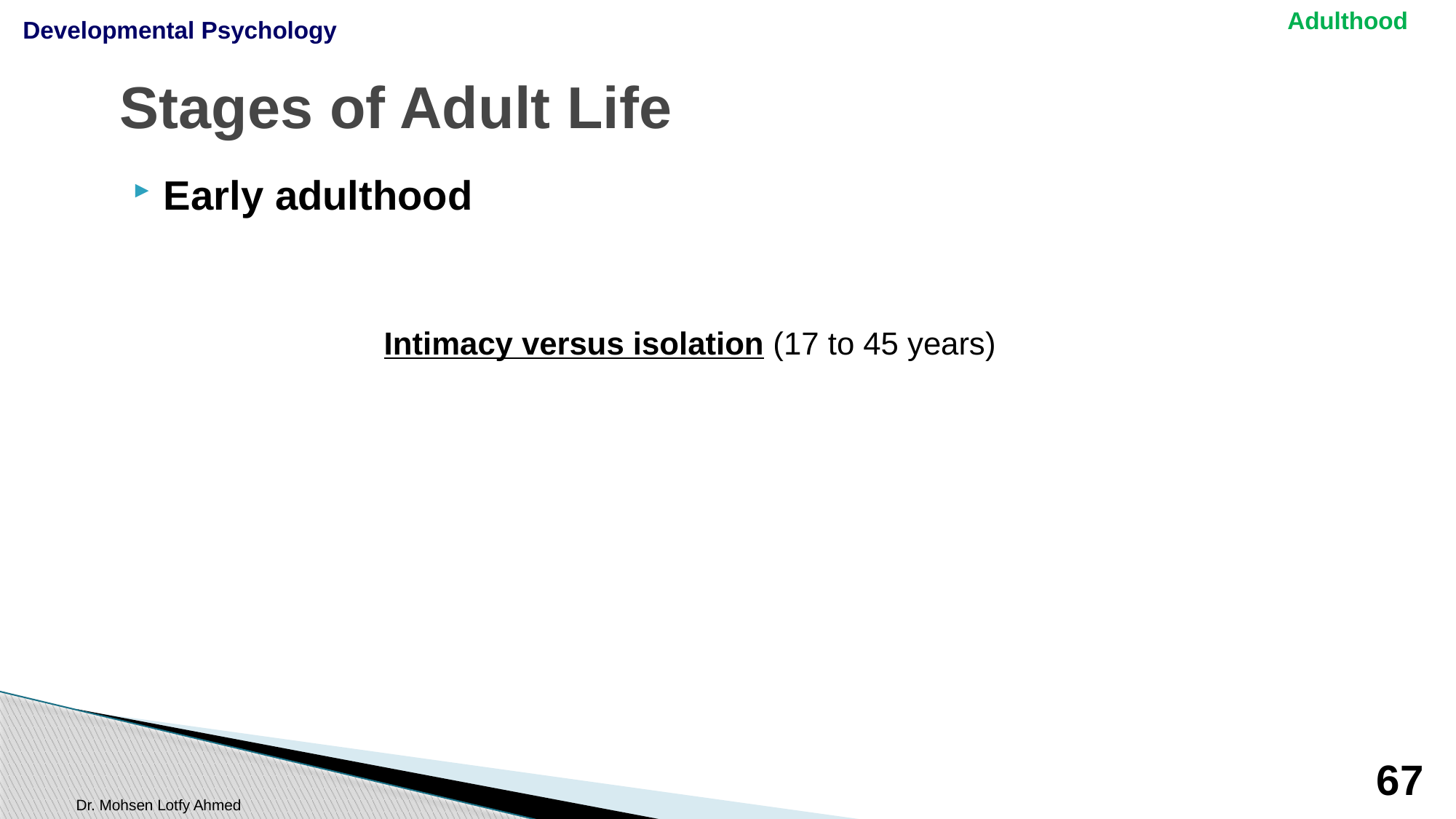

Adulthood
Developmental Psychology
# Stages of Adult Life
Early adulthood

Intimacy versus isolation (17 to 45 years)
67
Dr. Mohsen Lotfy Ahmed